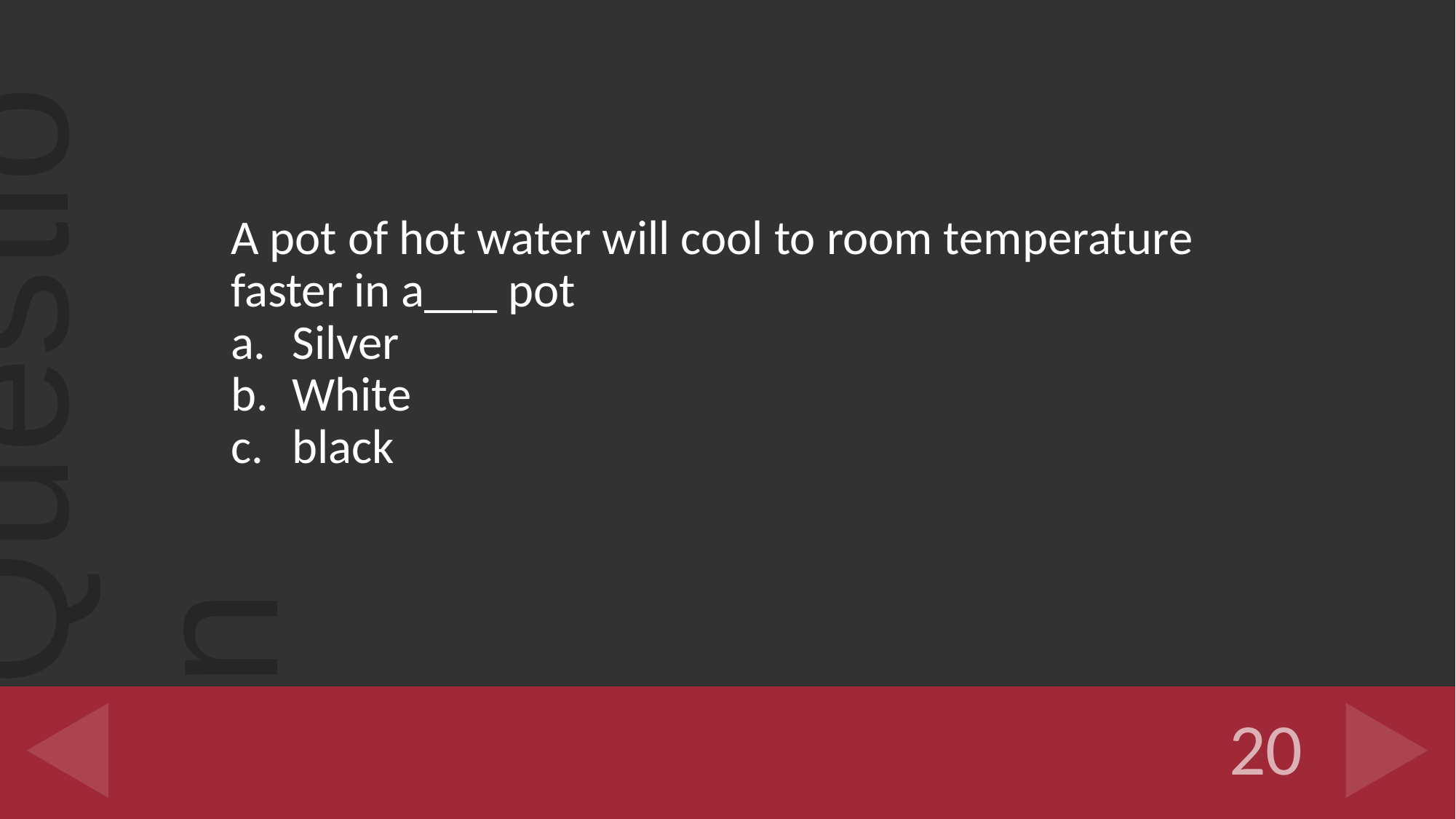

A pot of hot water will cool to room temperature faster in a___ pot
Silver
White
black
#
20